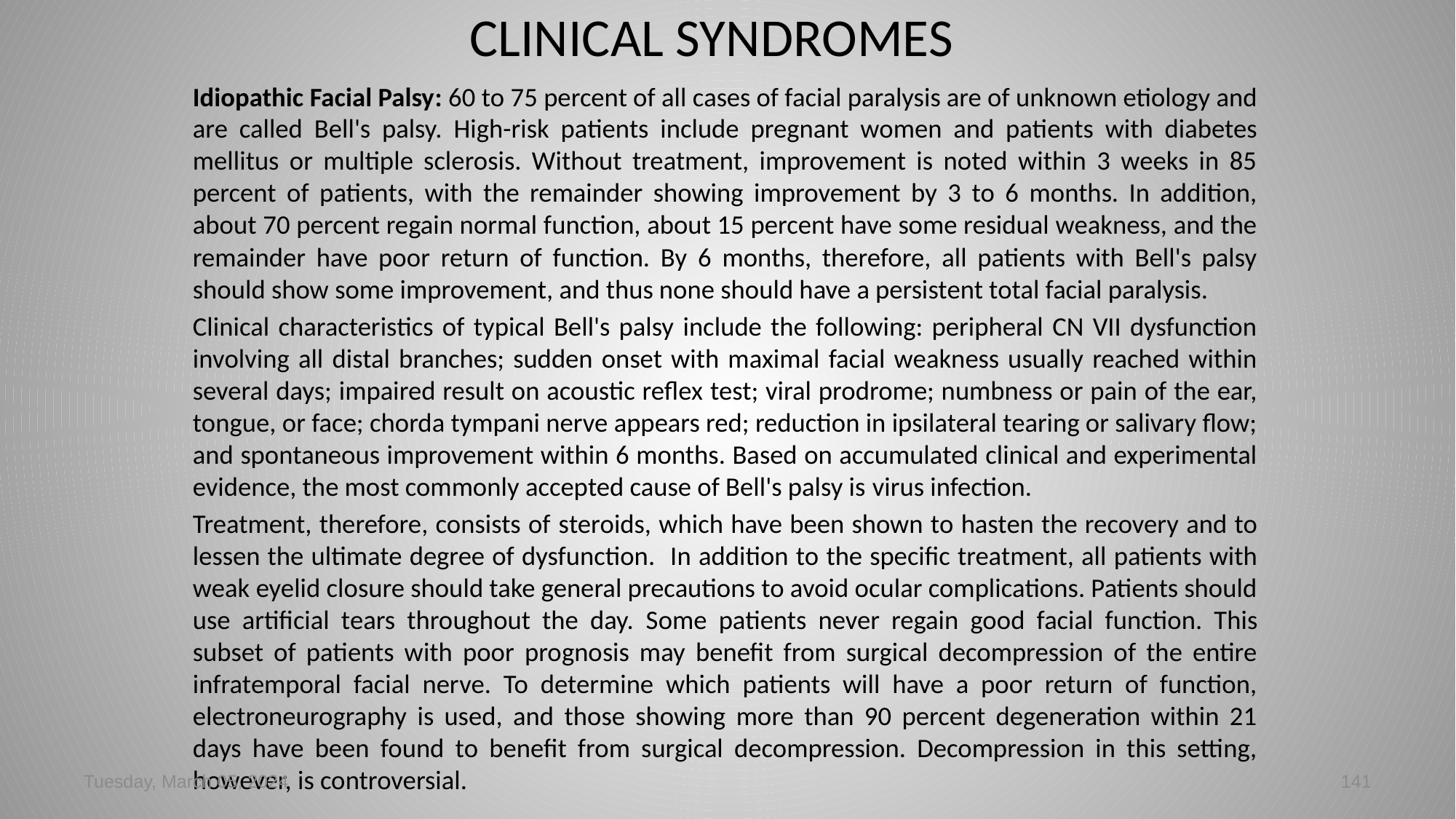

# CLINICAL SYNDROMES
Idiopathic Facial Palsy: 60 to 75 percent of all cases of facial paralysis are of unknown etiology and are called Bell's palsy. High-risk patients include pregnant women and patients with diabetes mellitus or multiple sclerosis. Without treatment, improvement is noted within 3 weeks in 85 percent of patients, with the remainder showing improvement by 3 to 6 months. In addition, about 70 percent regain normal function, about 15 percent have some residual weakness, and the remainder have poor return of function. By 6 months, therefore, all patients with Bell's palsy should show some improvement, and thus none should have a persistent total facial paralysis.
Clinical characteristics of typical Bell's palsy include the following: peripheral CN VII dysfunction involving all distal branches; sudden onset with maximal facial weakness usually reached within several days; impaired result on acoustic reflex test; viral prodrome; numbness or pain of the ear, tongue, or face; chorda tympani nerve appears red; reduction in ipsilateral tearing or salivary flow; and spontaneous improvement within 6 months. Based on accumulated clinical and experimental evidence, the most commonly accepted cause of Bell's palsy is virus infection.
Treatment, therefore, consists of steroids, which have been shown to hasten the recovery and to lessen the ultimate degree of dysfunction.  In addition to the specific treatment, all patients with weak eyelid closure should take general precautions to avoid ocular complications. Patients should use artificial tears throughout the day. Some patients never regain good facial function. This subset of patients with poor prognosis may benefit from surgical decompression of the entire infratemporal facial nerve. To determine which patients will have a poor return of function, electroneurography is used, and those showing more than 90 percent degeneration within 21 days have been found to benefit from surgical decompression. Decompression in this setting, however, is controversial.
Tuesday, March 05, 2024
141